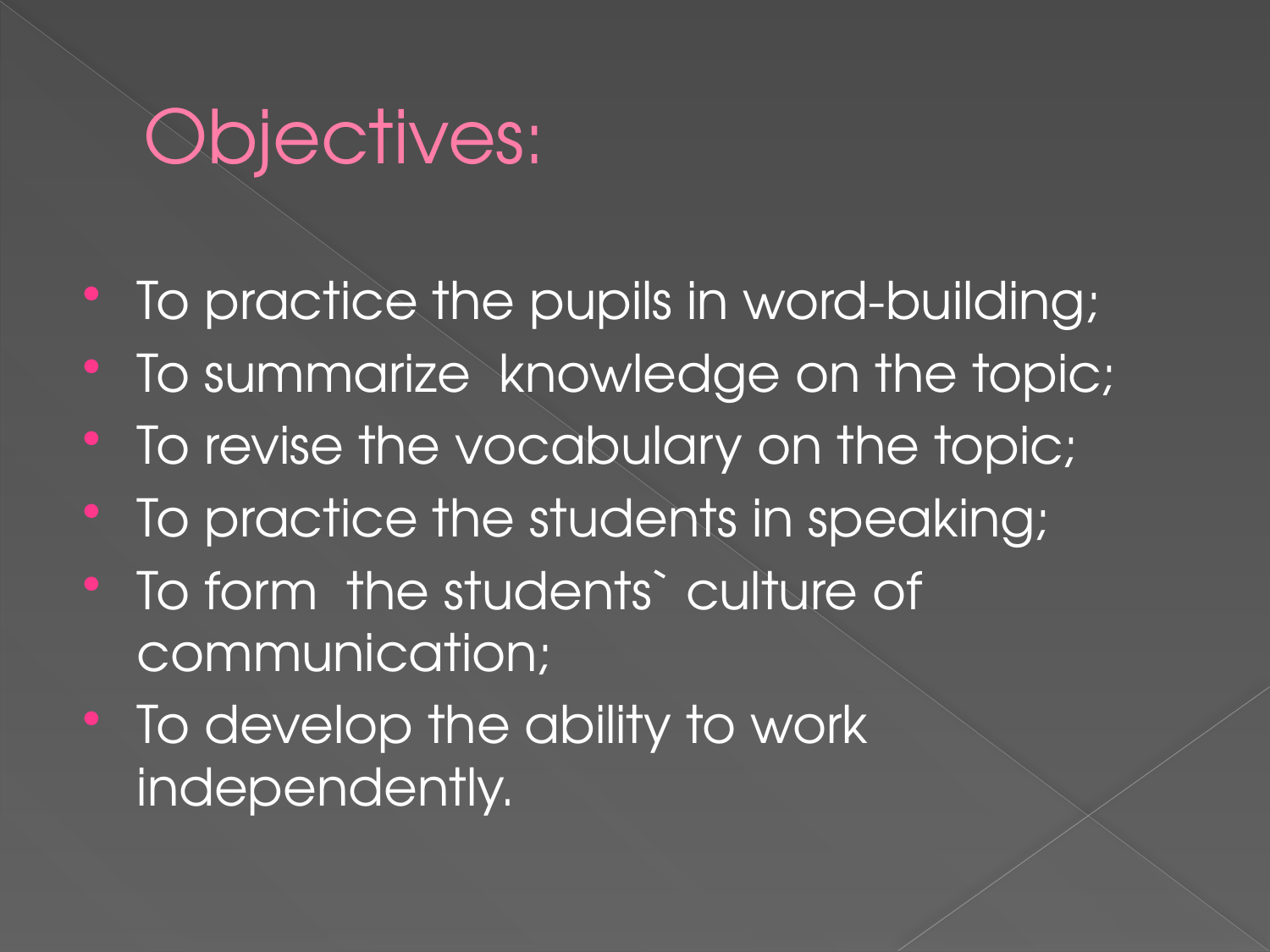

# Objectives:
To practice the pupils in word-building;
To summarize  knowledge on the topic;
To revise the vocabulary on the topic;
To practice the students in speaking;
To form  the students` culture of communication;
To develop the ability to work independently.